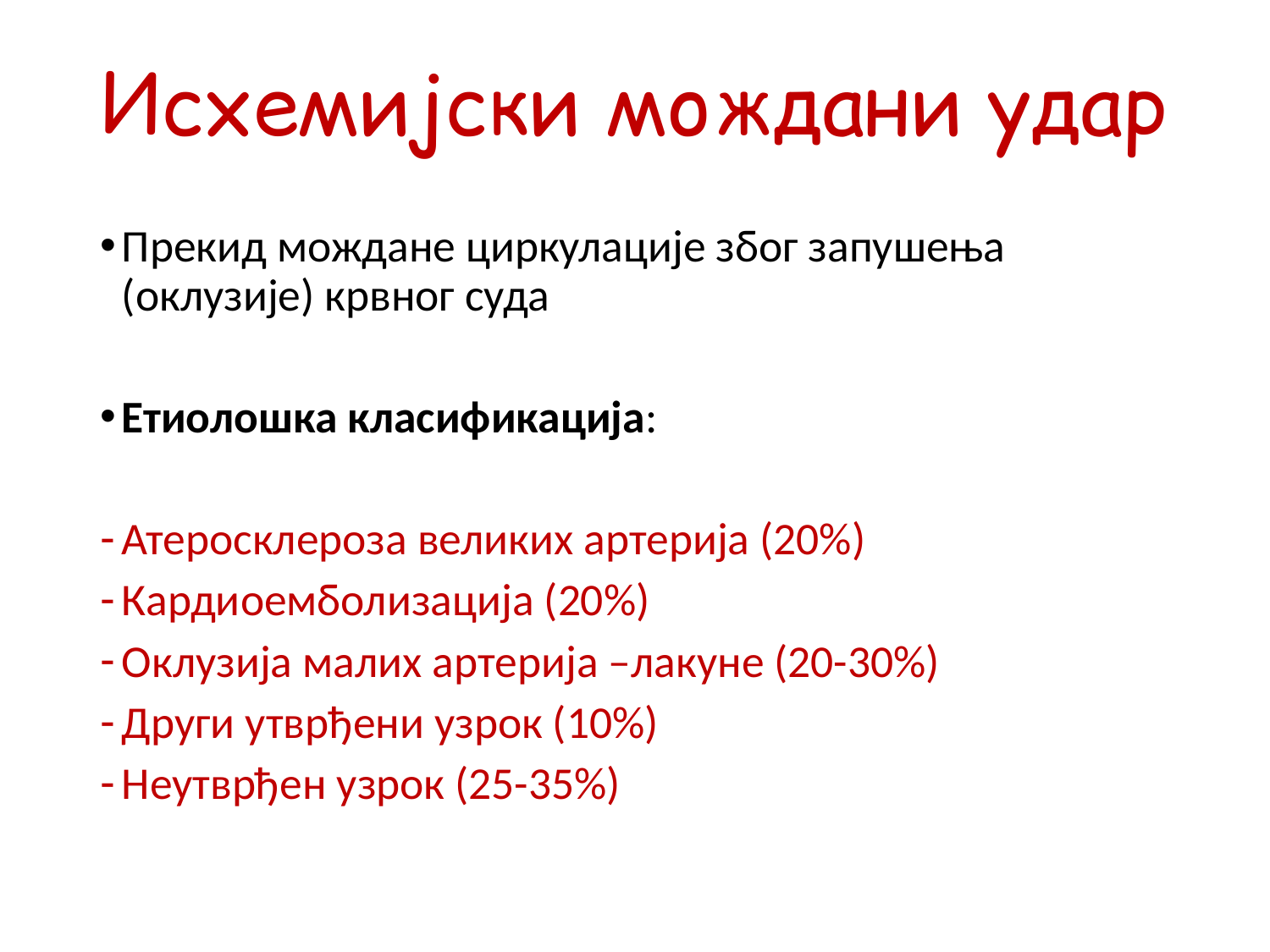

# Исхемијски мождани удар
Прекид мождане циркулације због запушења (оклузије) крвног суда

Етиолошка класификација:

Атеросклероза великих артерија (20%)
Кардиоемболизација (20%)
Оклузија малих артерија –лакуне (20-30%)
Други утврђени узрок (10%)
Неутврђен узрок (25-35%)